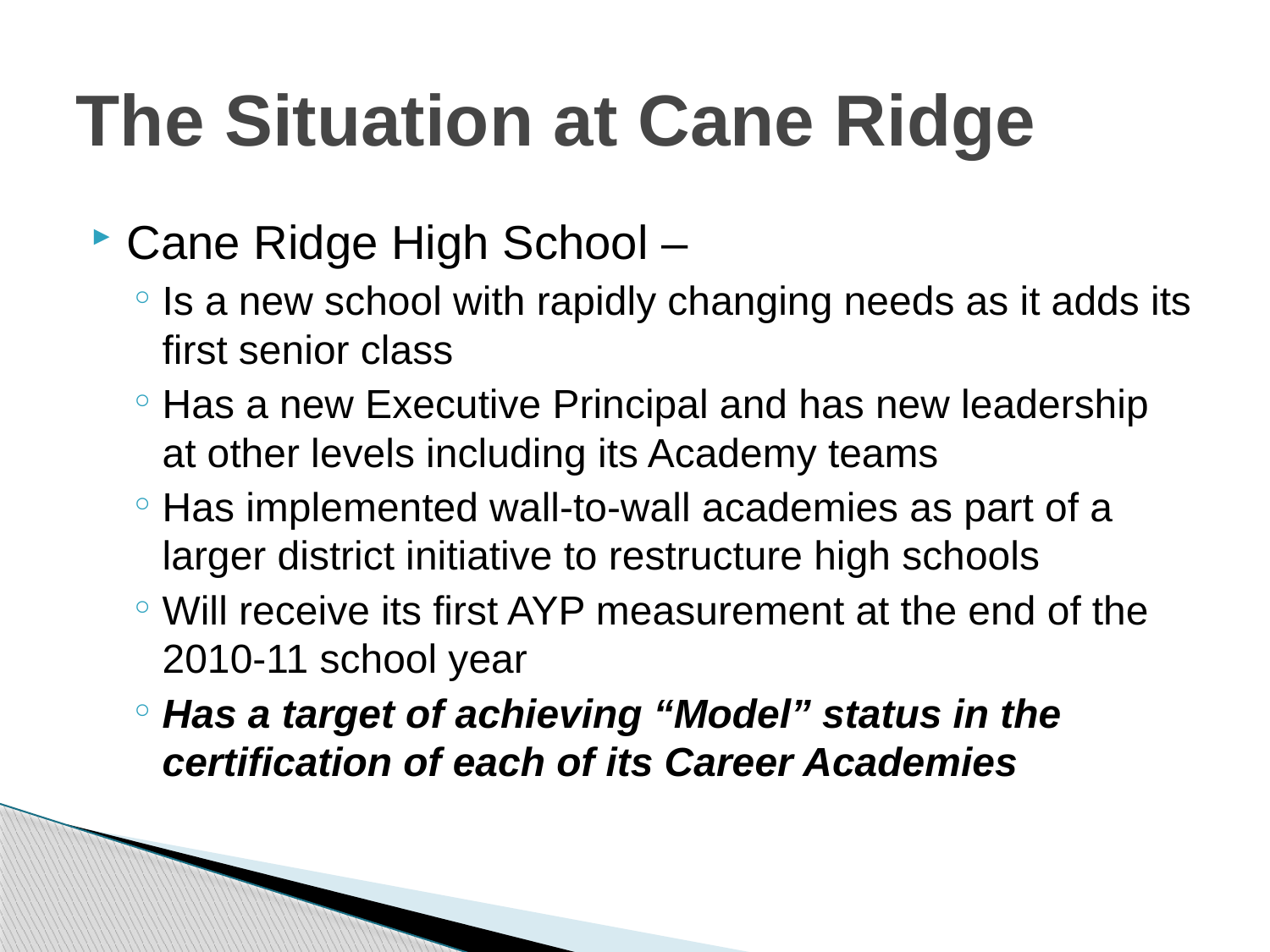

# The Situation at Cane Ridge
Cane Ridge High School –
Is a new school with rapidly changing needs as it adds its first senior class
Has a new Executive Principal and has new leadership at other levels including its Academy teams
Has implemented wall-to-wall academies as part of a larger district initiative to restructure high schools
Will receive its first AYP measurement at the end of the 2010-11 school year
Has a target of achieving “Model” status in the certification of each of its Career Academies